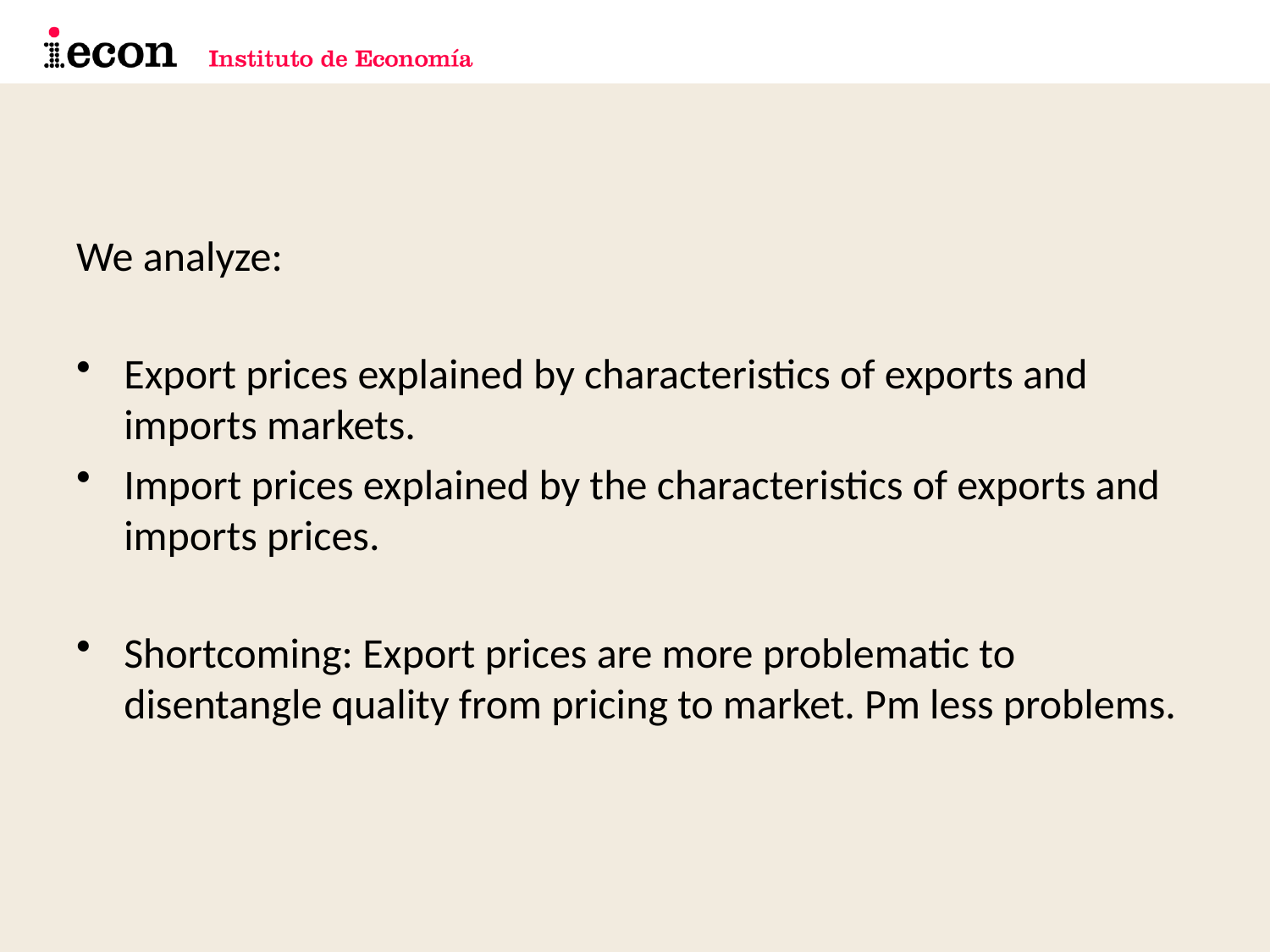

#
We analyze:

Export prices explained by characteristics of exports and imports markets.
Import prices explained by the characteristics of exports and imports prices.

Shortcoming: Export prices are more problematic to disentangle quality from pricing to market. Pm less problems.